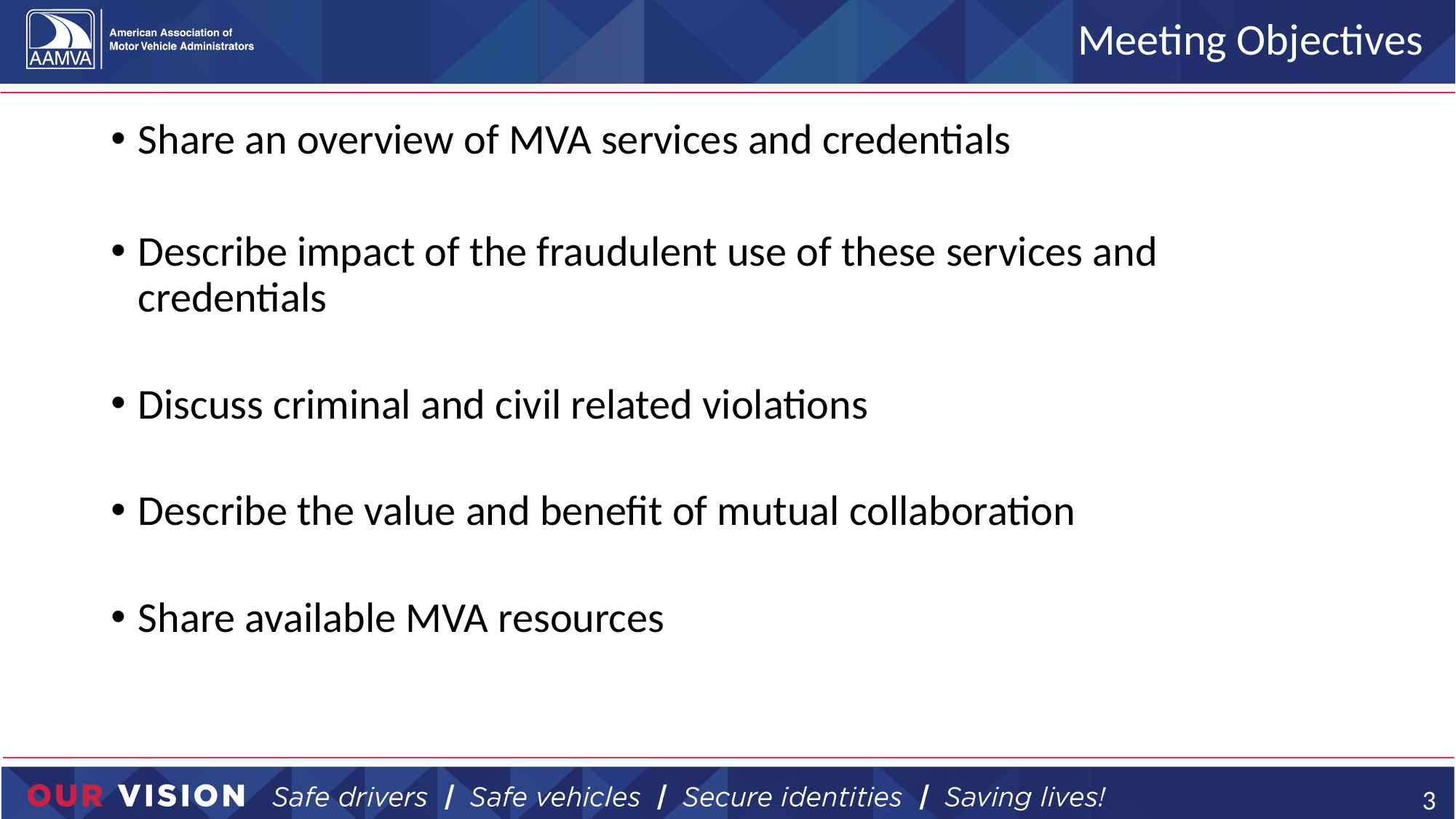

# Meeting Objectives
Share an overview of MVA services and credentials
Describe impact of the fraudulent use of these services and credentials
Discuss criminal and civil related violations
Describe the value and benefit of mutual collaboration
Share available MVA resources
3